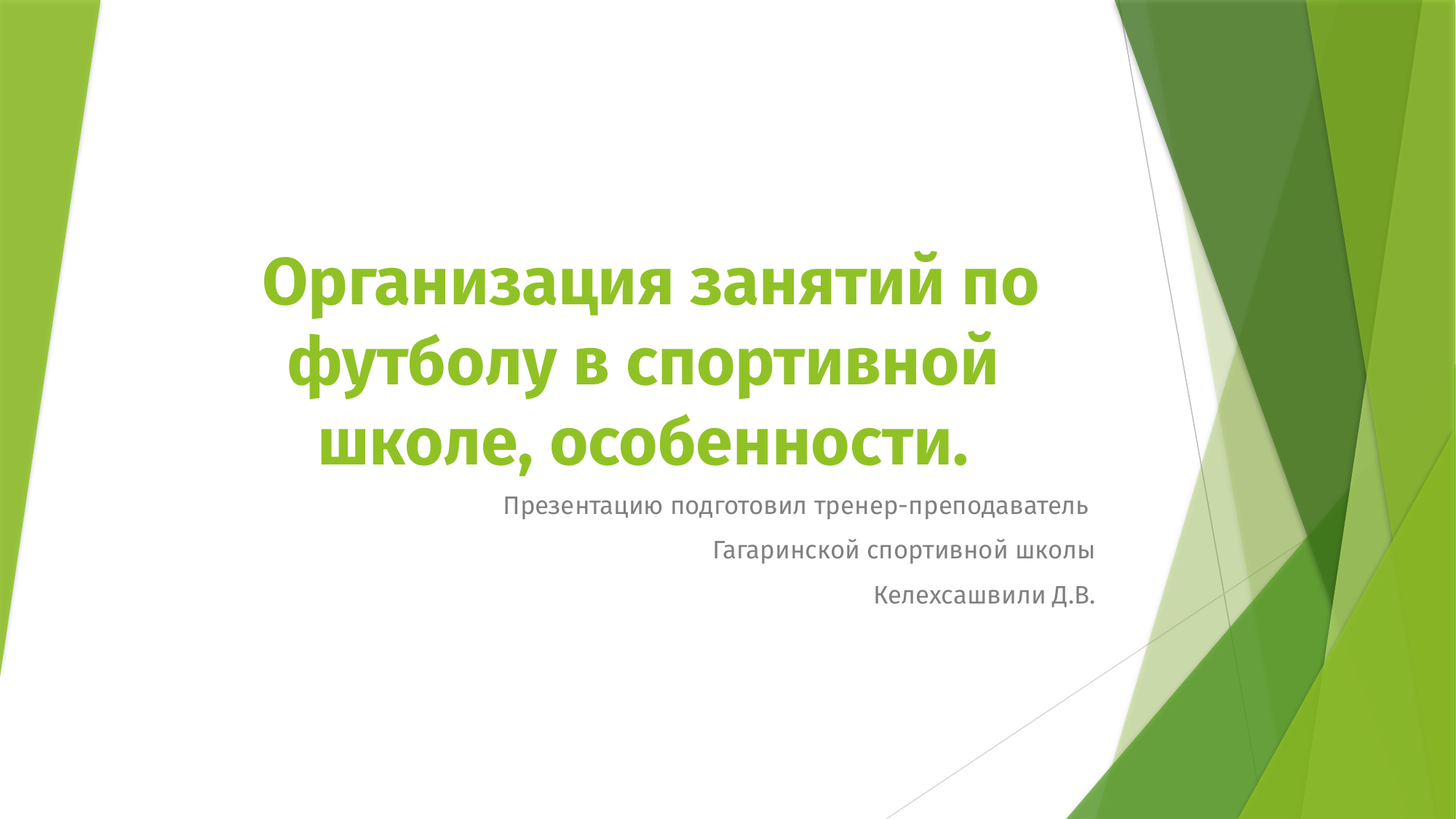

# Организация занятий по футболу в спортивной школе, особенности.
Презентацию подготовил тренер-преподаватель
Гагаринской спортивной школы
Келехсашвили Д.В.